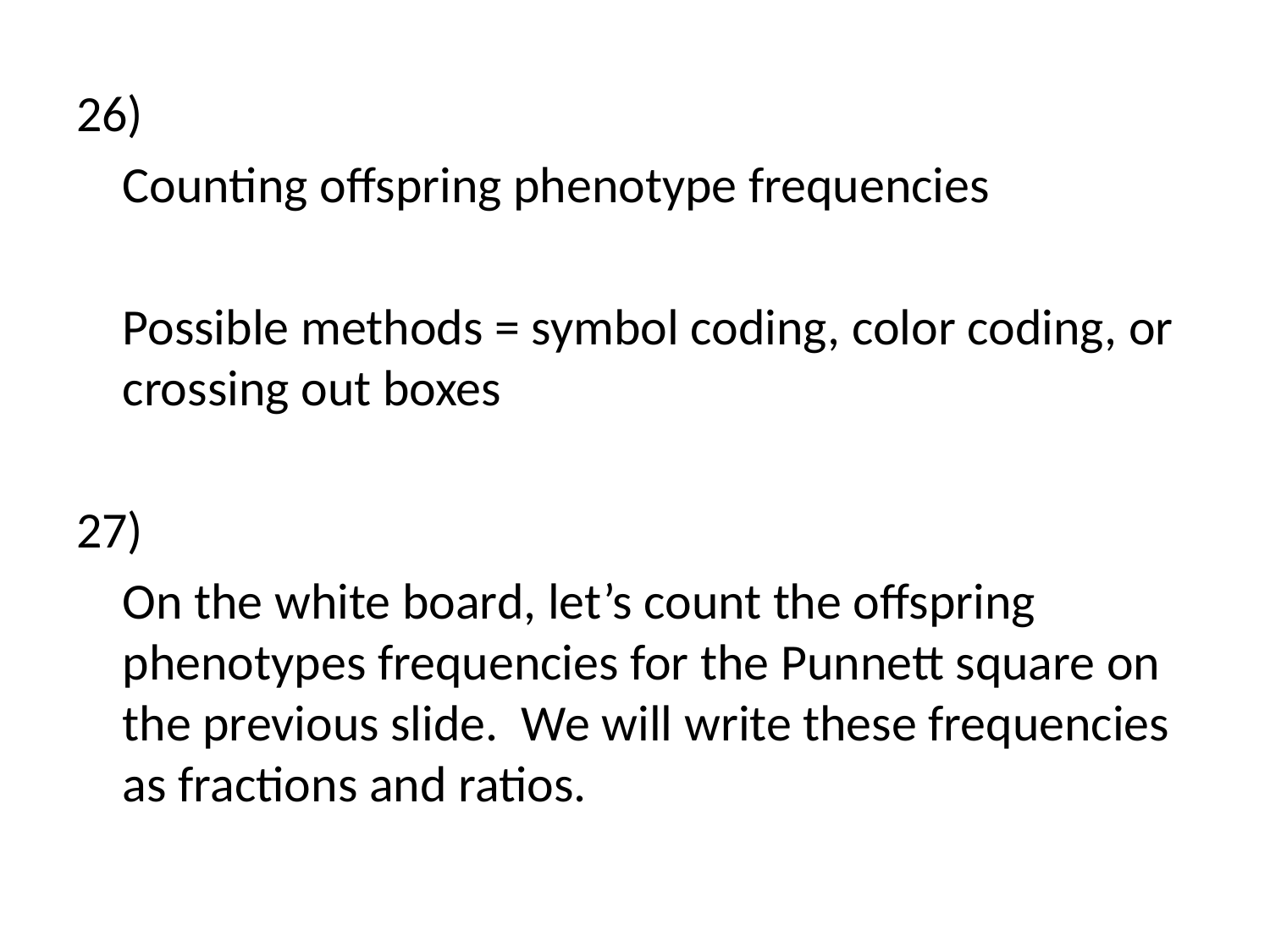

26)
	Counting offspring phenotype frequencies

	Possible methods = symbol coding, color coding, or crossing out boxes

27)
	On the white board, let’s count the offspring phenotypes frequencies for the Punnett square on the previous slide.  We will write these frequencies as fractions and ratios.